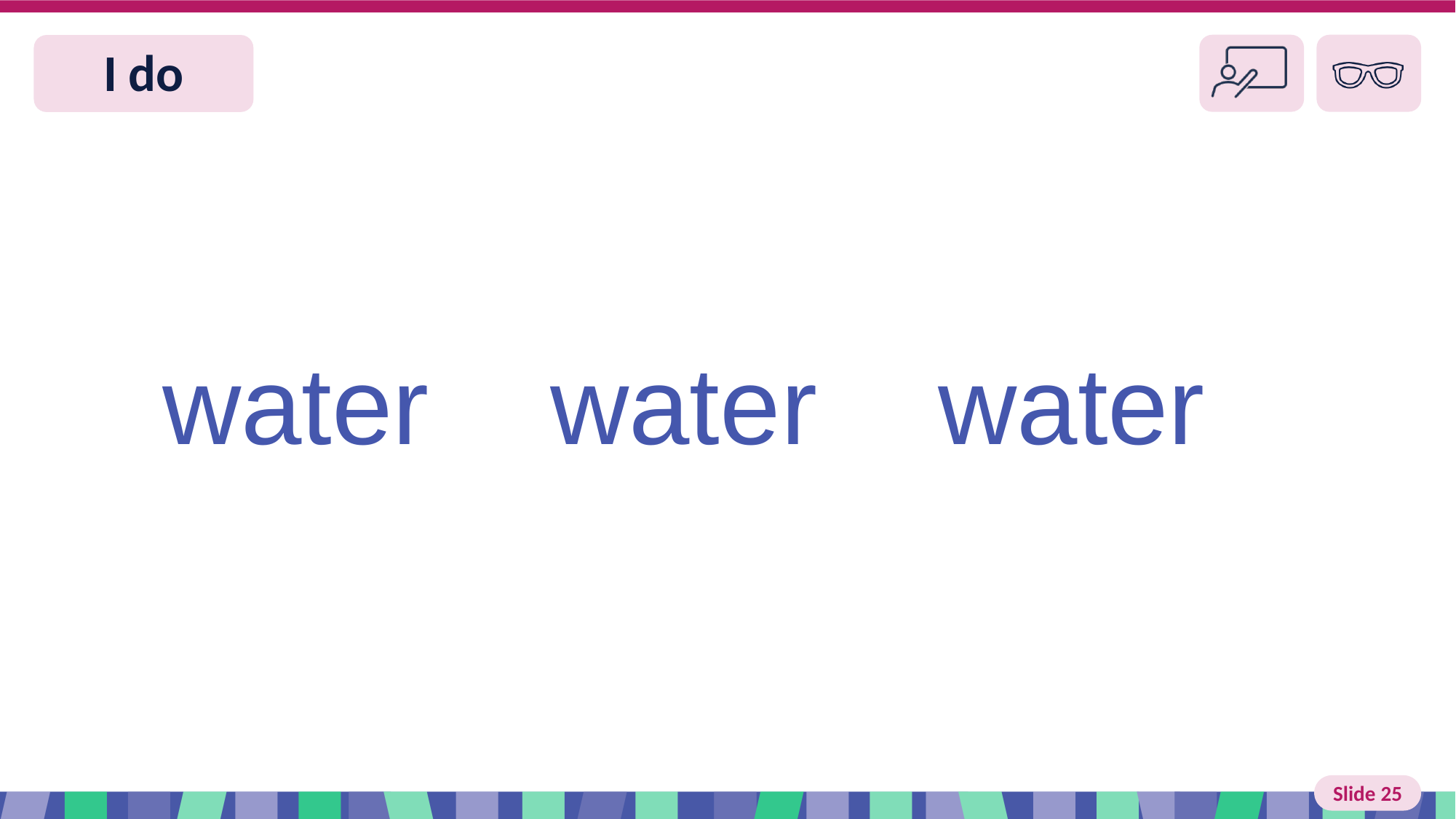

Slide 25 I do
water    water    water